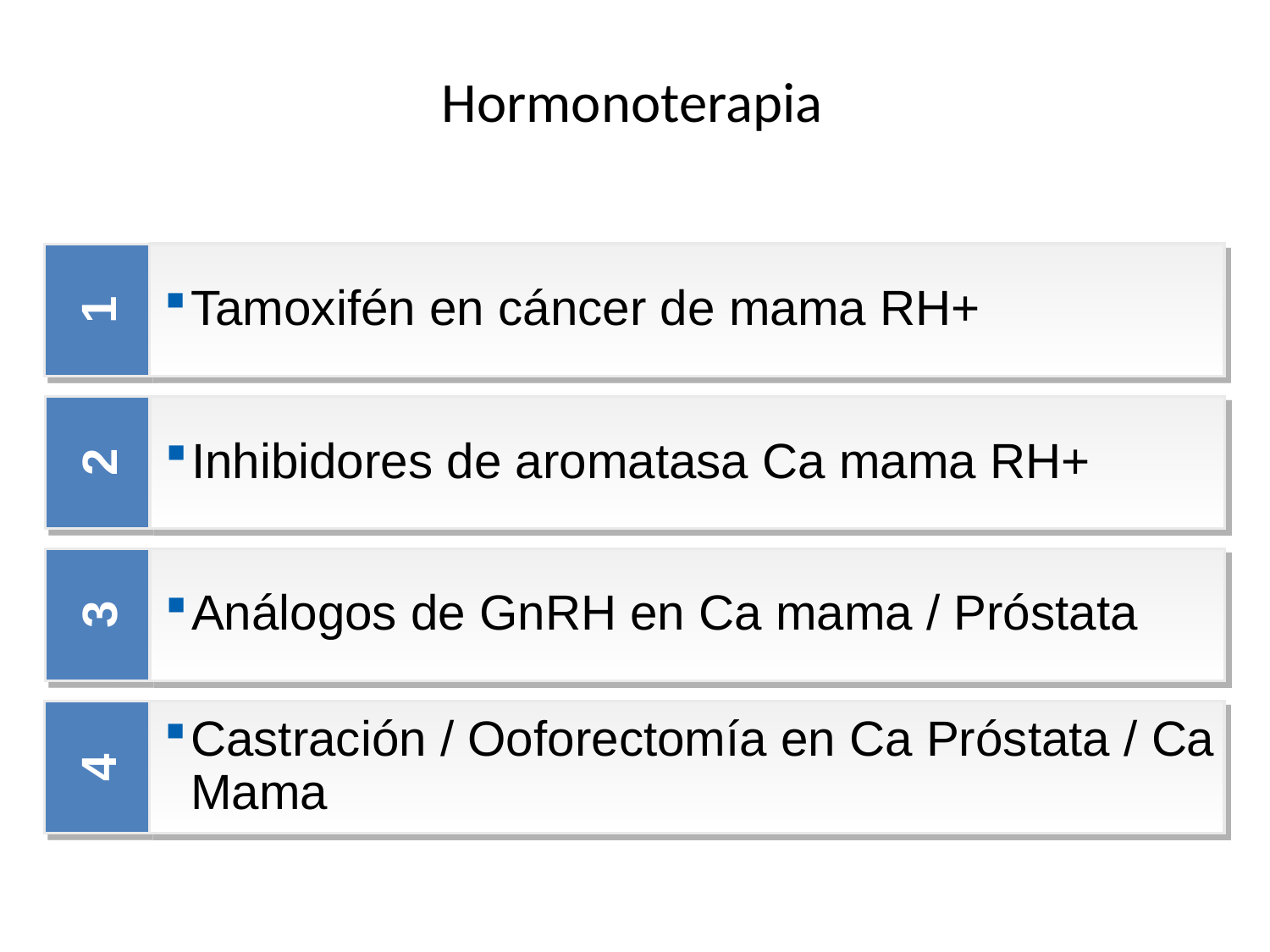

# Hormonoterapia

Tamoxifén en cáncer de mama RH+
1
Inhibidores de aromatasa Ca mama RH+
2
Análogos de GnRH en Ca mama / Próstata
3
Castración / Ooforectomía en Ca Próstata / Ca Mama
4